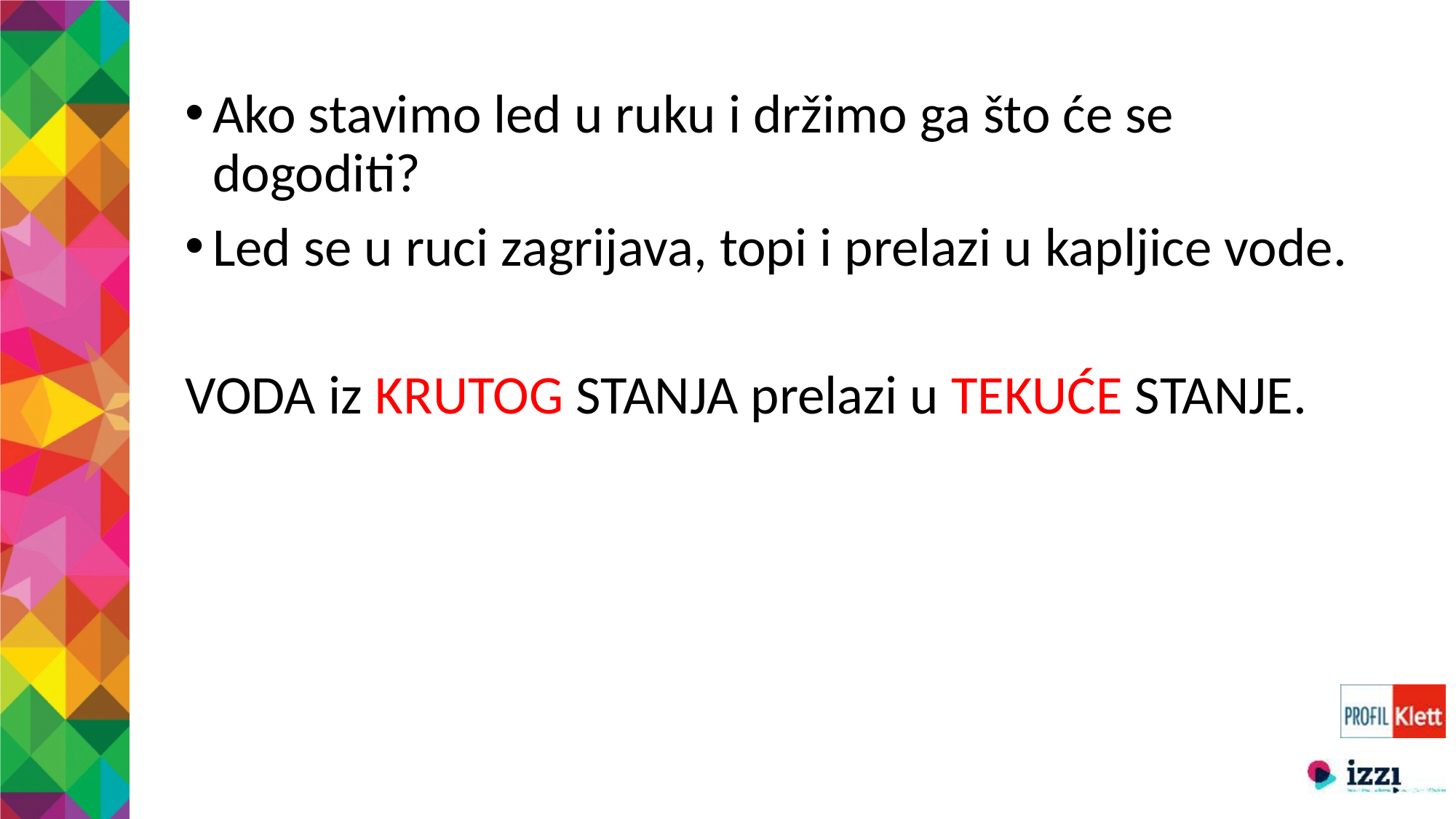

Ako stavimo led u ruku i držimo ga što će se dogoditi?
Led se u ruci zagrijava, topi i prelazi u kapljice vode.

VODA iz KRUTOG STANJA prelazi u TEKUĆE STANJE.